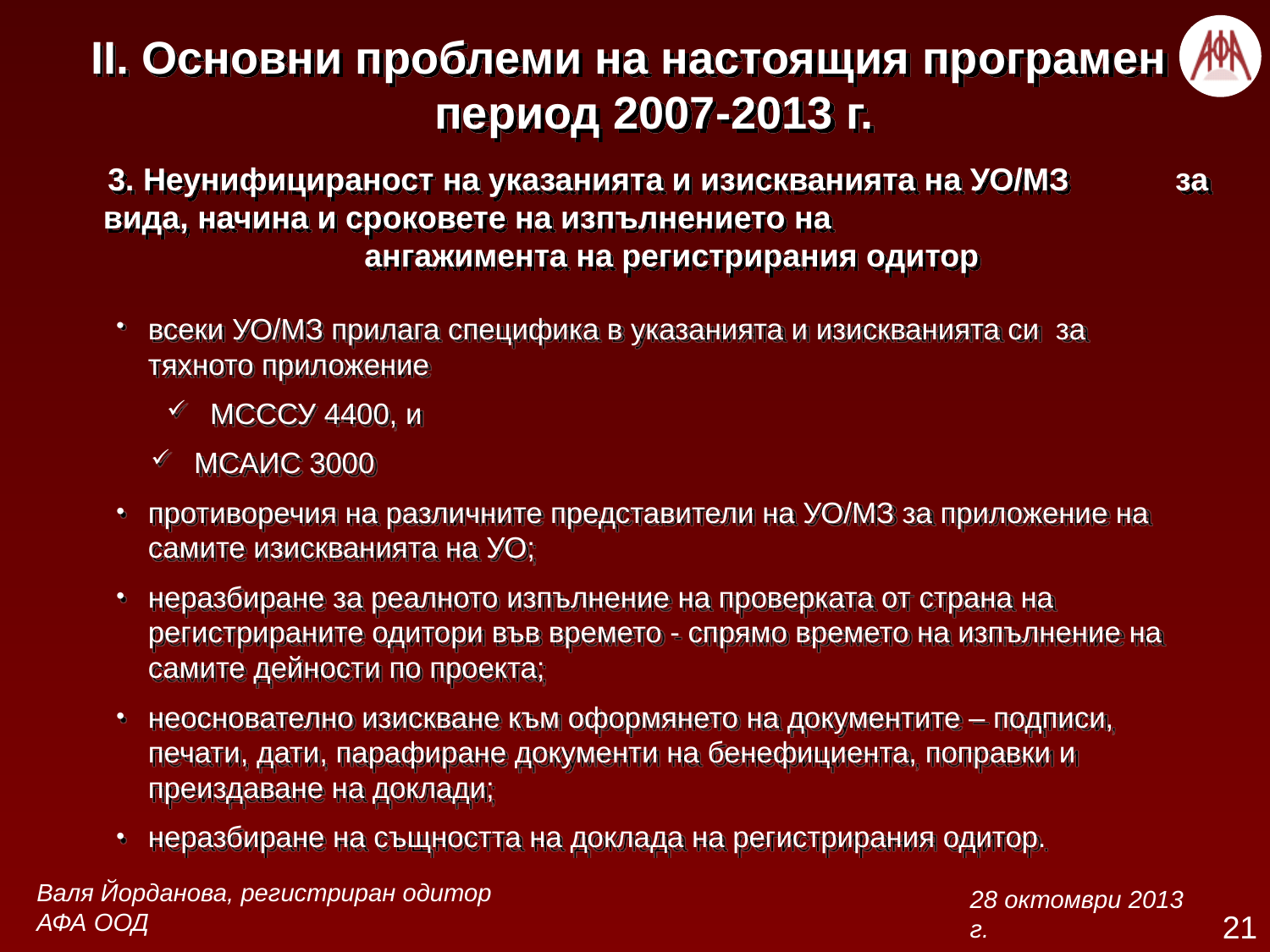

# II. Основни проблеми на настоящия програмен период 2007-2013 г. 3. Неунифицираност на указанията и изискванията на УО/МЗ            за вида, начина и сроковете на изпълнението на                                               ангажимента на регистрирания одитор
всеки УО/МЗ прилага специфика в указанията и изискванията си  за тяхното приложение
   МСССУ 4400, и
   МСАИС 3000
противоречия на различните представители на УО/МЗ за приложение на самите изискванията на УО;
неразбиране за реалното изпълнение на проверката от страна на регистрираните одитори във времето - спрямо времето на изпълнение на самите дейности по проекта;
неоснователно изискване към оформянето на документите – подписи, печати, дати, парафиране документи на бенефициента, поправки и преиздаване на доклади;
неразбиране на същността на доклада на регистрирания одитор.